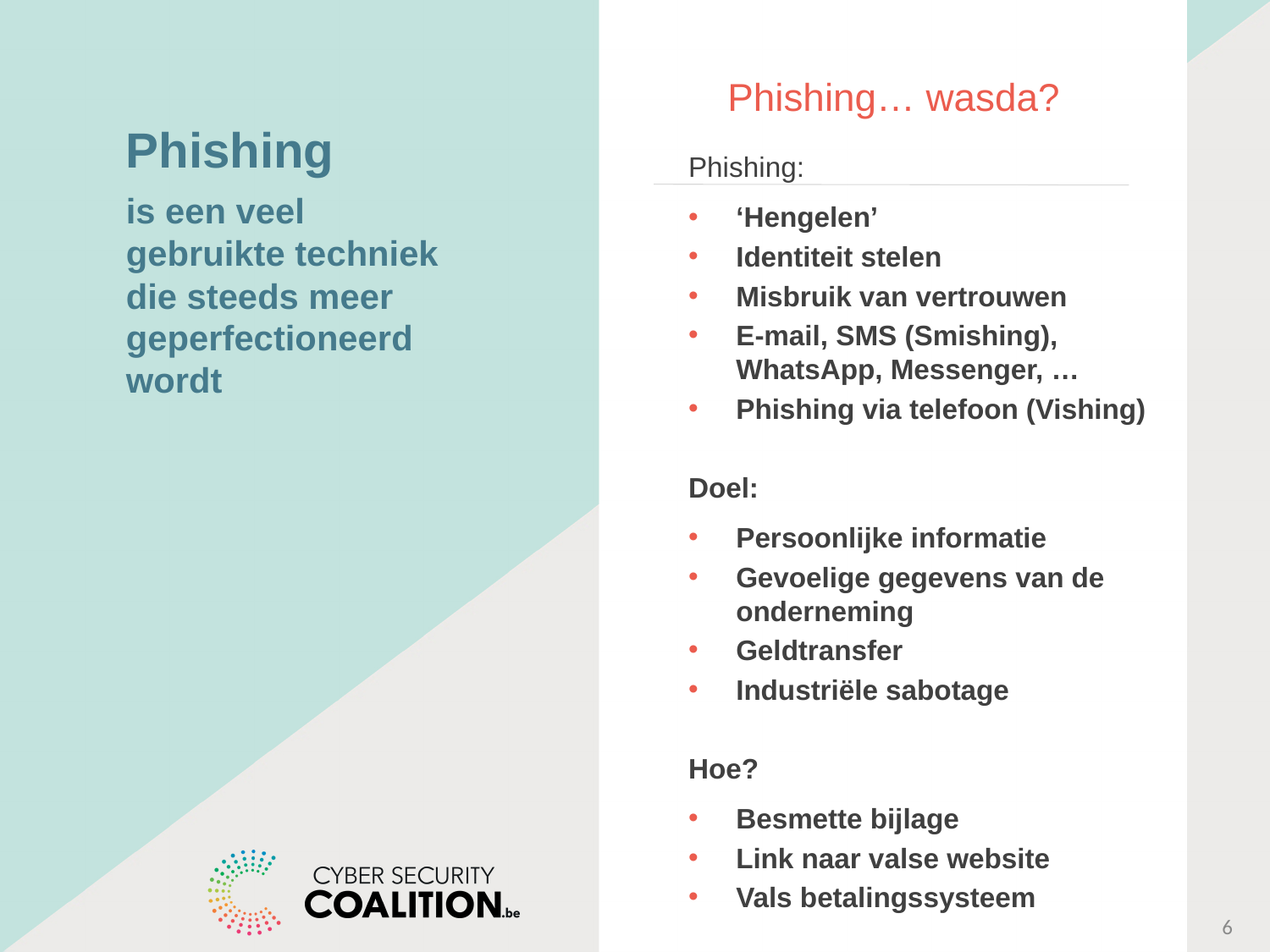

# Phishing… wasda?
Phishing
is een veel gebruikte techniek die steeds meer geperfectioneerd wordt
Phishing:
‘Hengelen’
Identiteit stelen
Misbruik van vertrouwen
E-mail, SMS (Smishing), WhatsApp, Messenger, …
Phishing via telefoon (Vishing)

Doel:
Persoonlijke informatie
Gevoelige gegevens van de onderneming
Geldtransfer
Industriële sabotage

Hoe?
Besmette bijlage
Link naar valse website
Vals betalingssysteem
6